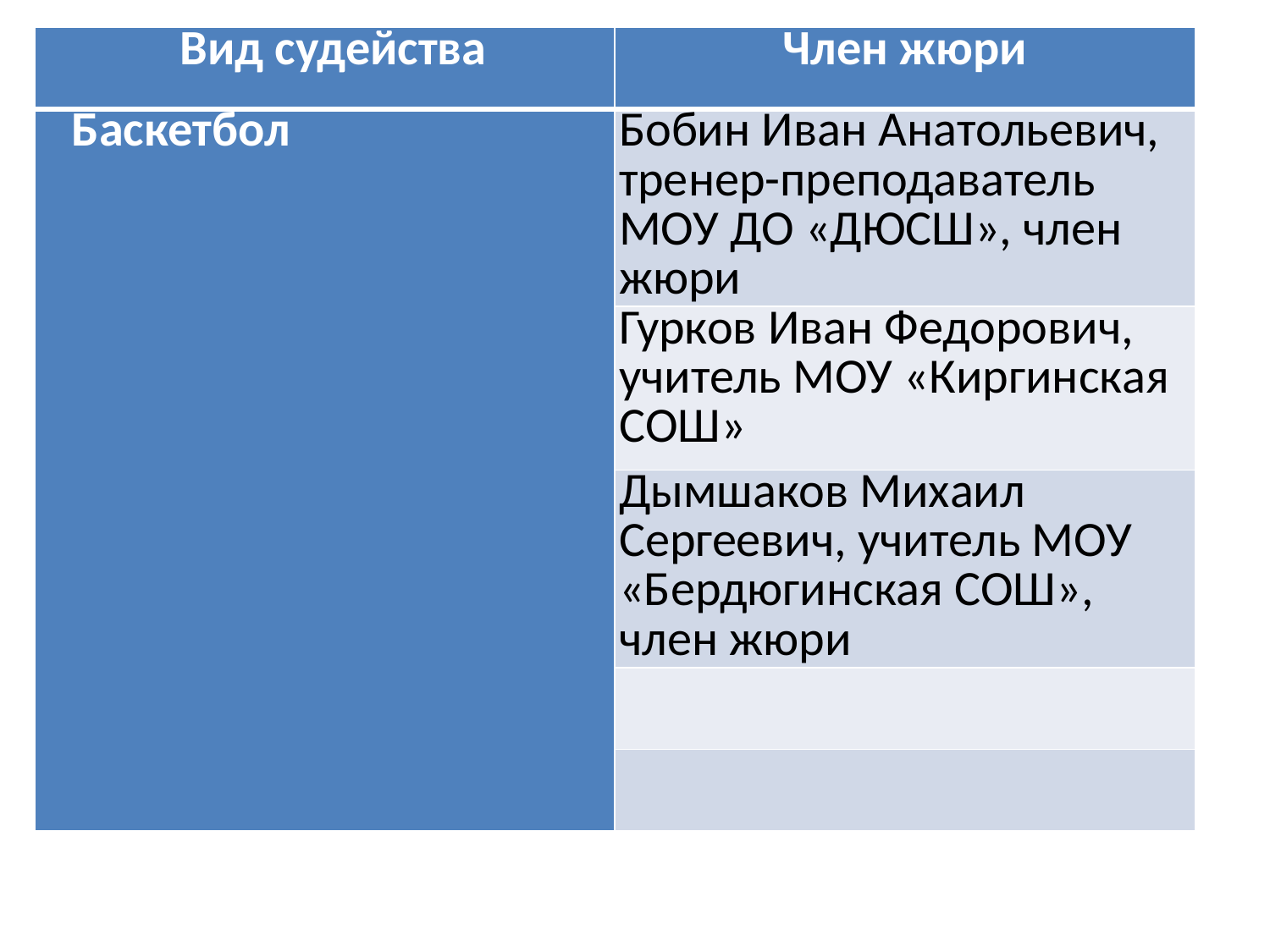

| Вид судейства | Член жюри |
| --- | --- |
| Баскетбол | Бобин Иван Анатольевич, тренер-преподаватель МОУ ДО «ДЮСШ», член жюри |
|  | Гурков Иван Федорович, учитель МОУ «Киргинская СОШ» |
|  | Дымшаков Михаил Сергеевич, учитель МОУ «Бердюгинская СОШ», член жюри |
|  |  |
|  |  |